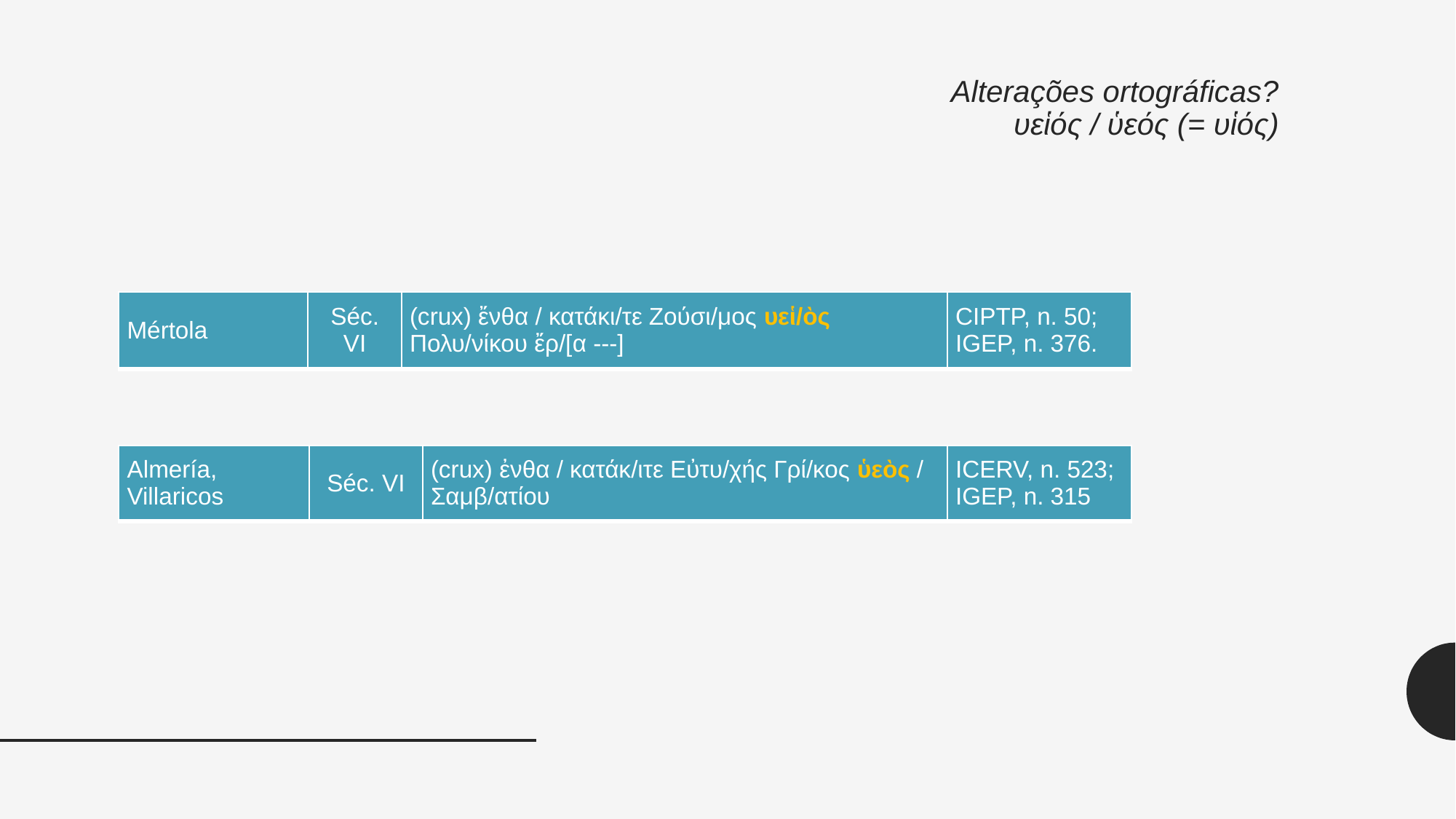

# Alterações ortográficas? υεἱός / ὑεός (= υἱός)
| Mértola | Séc. VI | (crux) ἔνθα / κατάκι/τε Ζούσι/μος υεἱ/ὸς Πολυ/νίκου ἔρ/[α ---] | CIPTP, n. 50; IGEP, n. 376. |
| --- | --- | --- | --- |
| Almería, Villaricos | Séc. VI | (crux) ἐνθα / κατάκ/ιτε Εὐτυ/χής Γρί/κος ὑεὸς / Σαμβ/ατίου | ICERV, n. 523; IGEP, n. 315 |
| --- | --- | --- | --- |